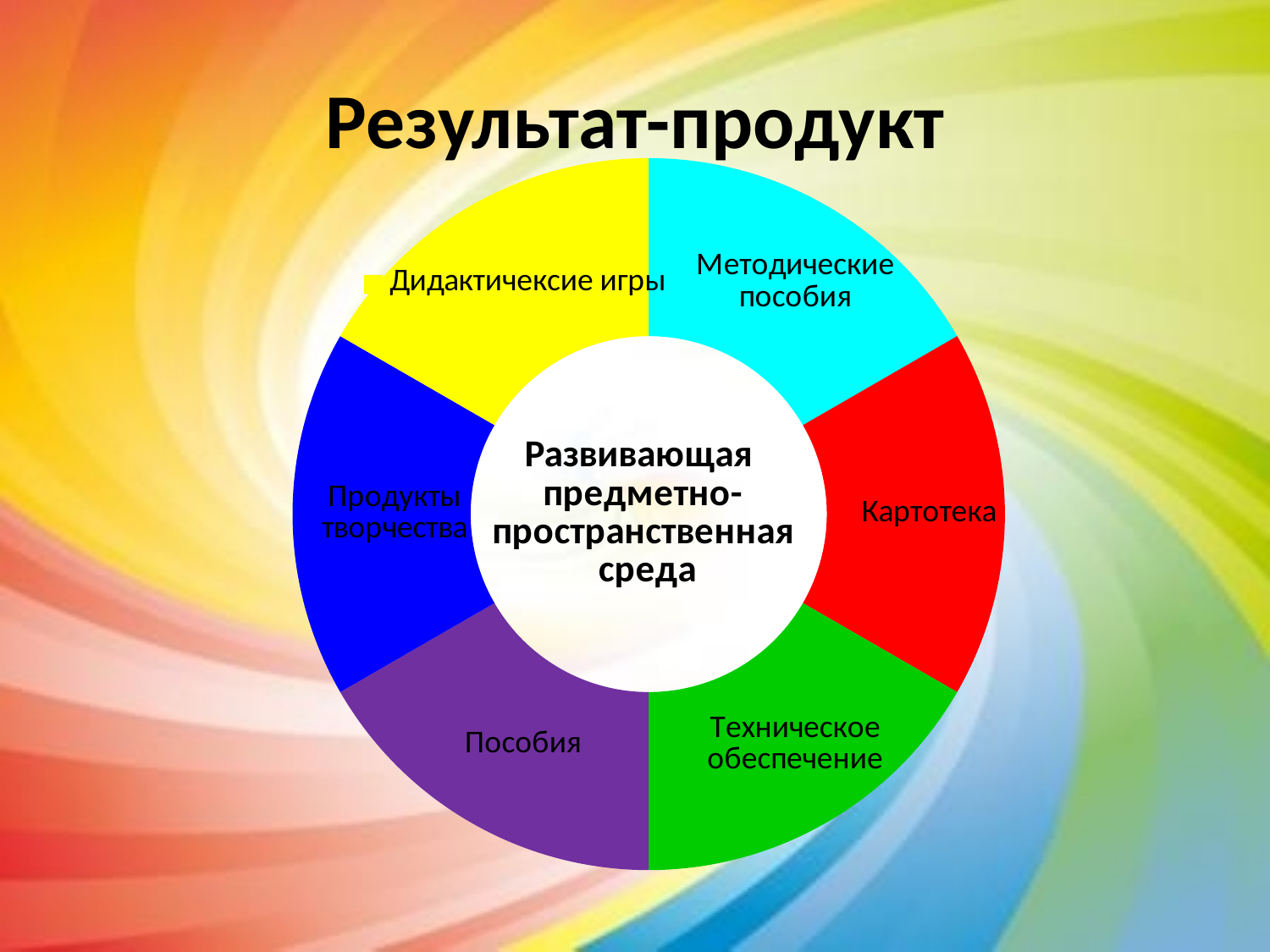

# Результат-продукт

### Chart: Развивающая
предметно-
пространственная
 среда

| Category | Продажи |
|---|---|
| Кв. 1 | 5.0 |
| Кв. 2 | 5.0 |
| Кв. 3 | 5.0 |
| Кв. 4 | 5.0 |